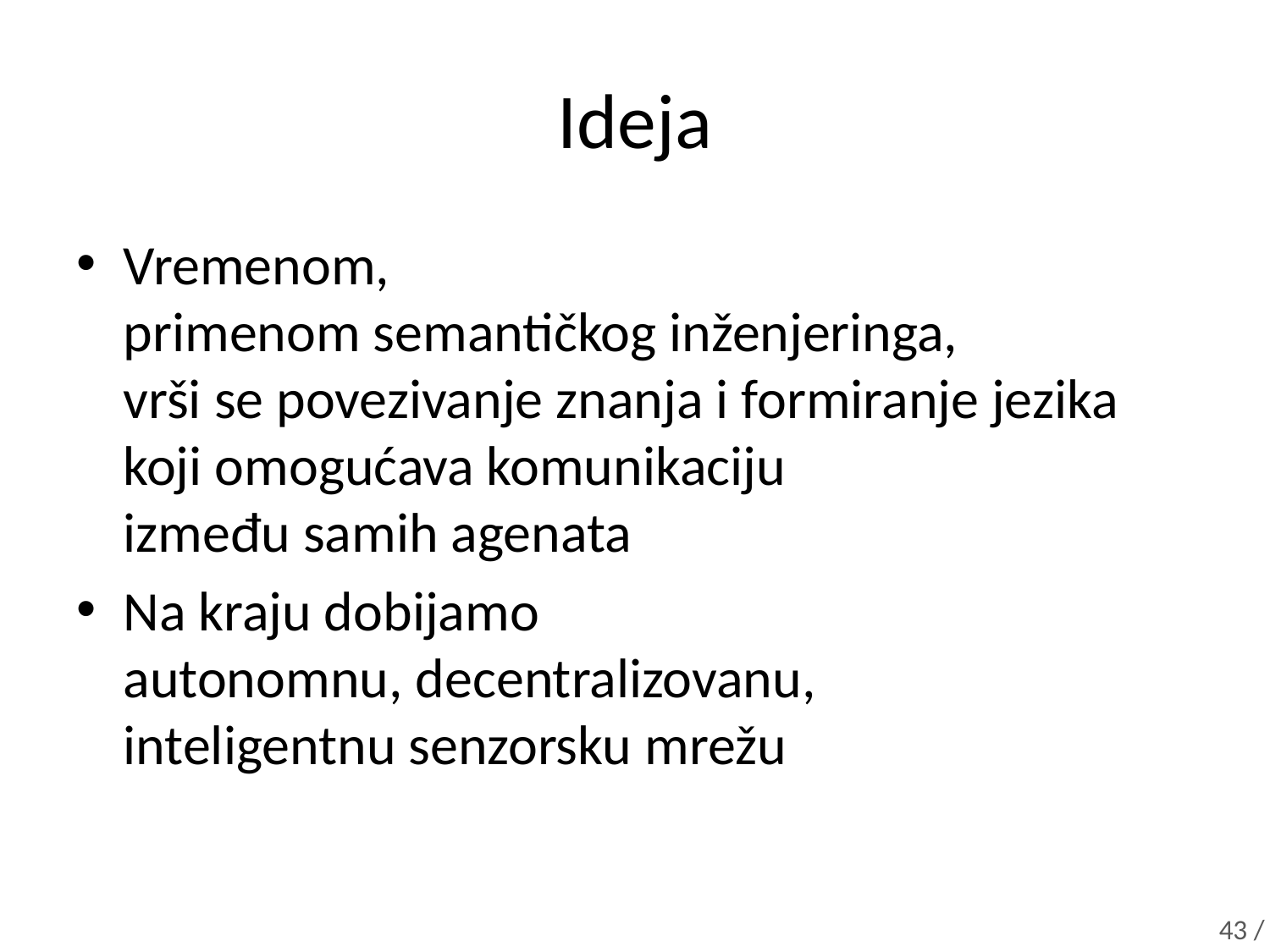

# Ideja
Vremenom,
primenom semantičkog inženjeringa,
vrši se povezivanje znanja i formiranje jezika
koji omogućava komunikaciju
između samih agenata
Na kraju dobijamo
autonomnu, decentralizovanu,
inteligentnu senzorsku mrežu